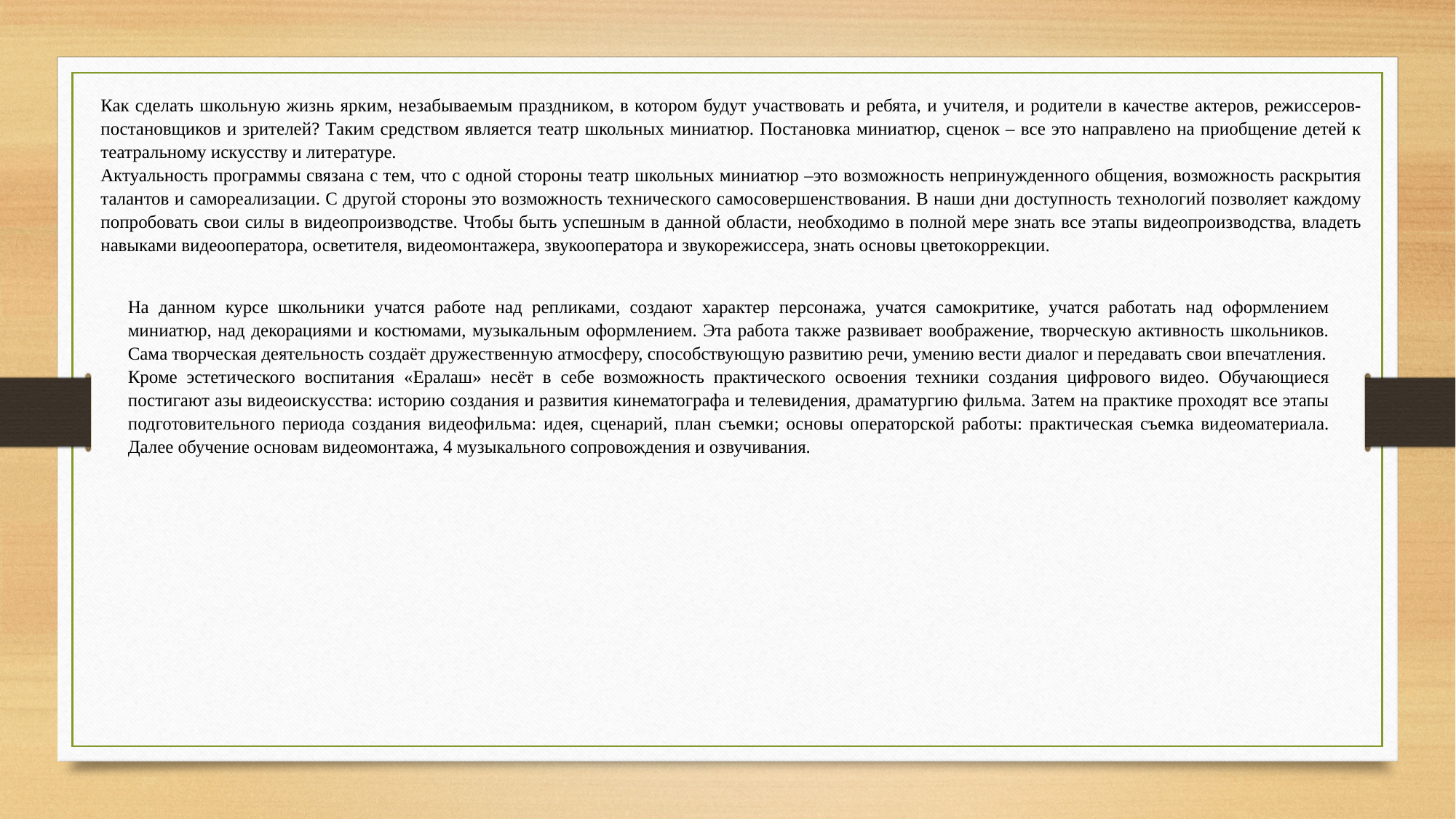

Как сделать школьную жизнь ярким, незабываемым праздником, в котором будут участвовать и ребята, и учителя, и родители в качестве актеров, режиссеров-постановщиков и зрителей? Таким средством является театр школьных миниатюр. Постановка миниатюр, сценок – все это направлено на приобщение детей к театральному искусству и литературе.
Актуальность программы связана с тем, что с одной стороны театр школьных миниатюр –это возможность непринужденного общения, возможность раскрытия талантов и самореализации. С другой стороны это возможность технического самосовершенствования. В наши дни доступность технологий позволяет каждому попробовать свои силы в видеопроизводстве. Чтобы быть успешным в данной области, необходимо в полной мере знать все этапы видеопроизводства, владеть навыками видеооператора, осветителя, видеомонтажера, звукооператора и звукорежиссера, знать основы цветокоррекции.
На данном курсе школьники учатся работе над репликами, создают характер персонажа, учатся самокритике, учатся работать над оформлением миниатюр, над декорациями и костюмами, музыкальным оформлением. Эта работа также развивает воображение, творческую активность школьников. Сама творческая деятельность создаёт дружественную атмосферу, способствующую развитию речи, умению вести диалог и передавать свои впечатления.
Кроме эстетического воспитания «Ералаш» несёт в себе возможность практического освоения техники создания цифрового видео. Обучающиеся постигают азы видеоискусства: историю создания и развития кинематографа и телевидения, драматургию фильма. Затем на практике проходят все этапы подготовительного периода создания видеофильма: идея, сценарий, план съемки; основы операторской работы: практическая съемка видеоматериала. Далее обучение основам видеомонтажа, 4 музыкального сопровождения и озвучивания.